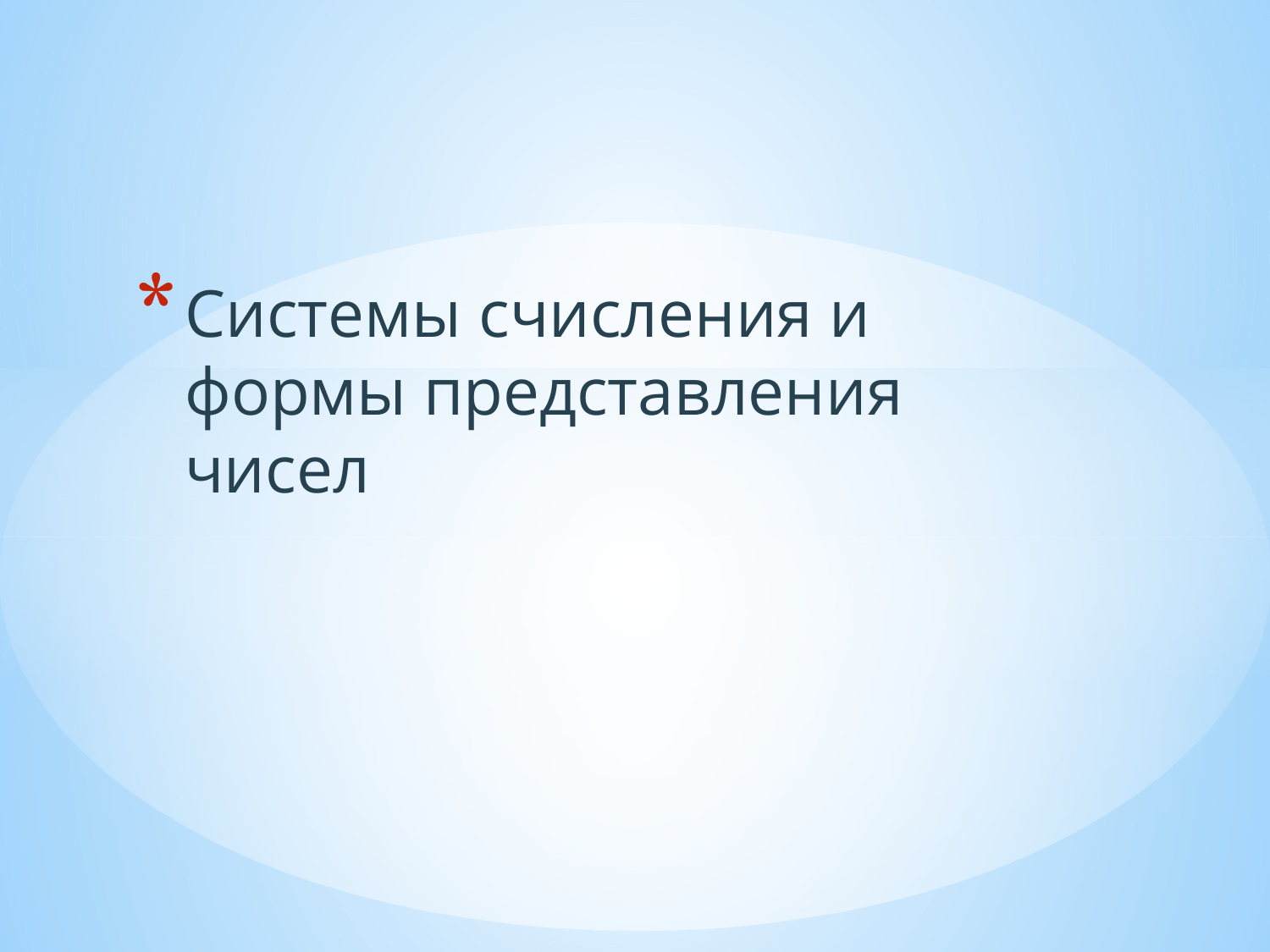

# Системы счисления и формы представления чисел